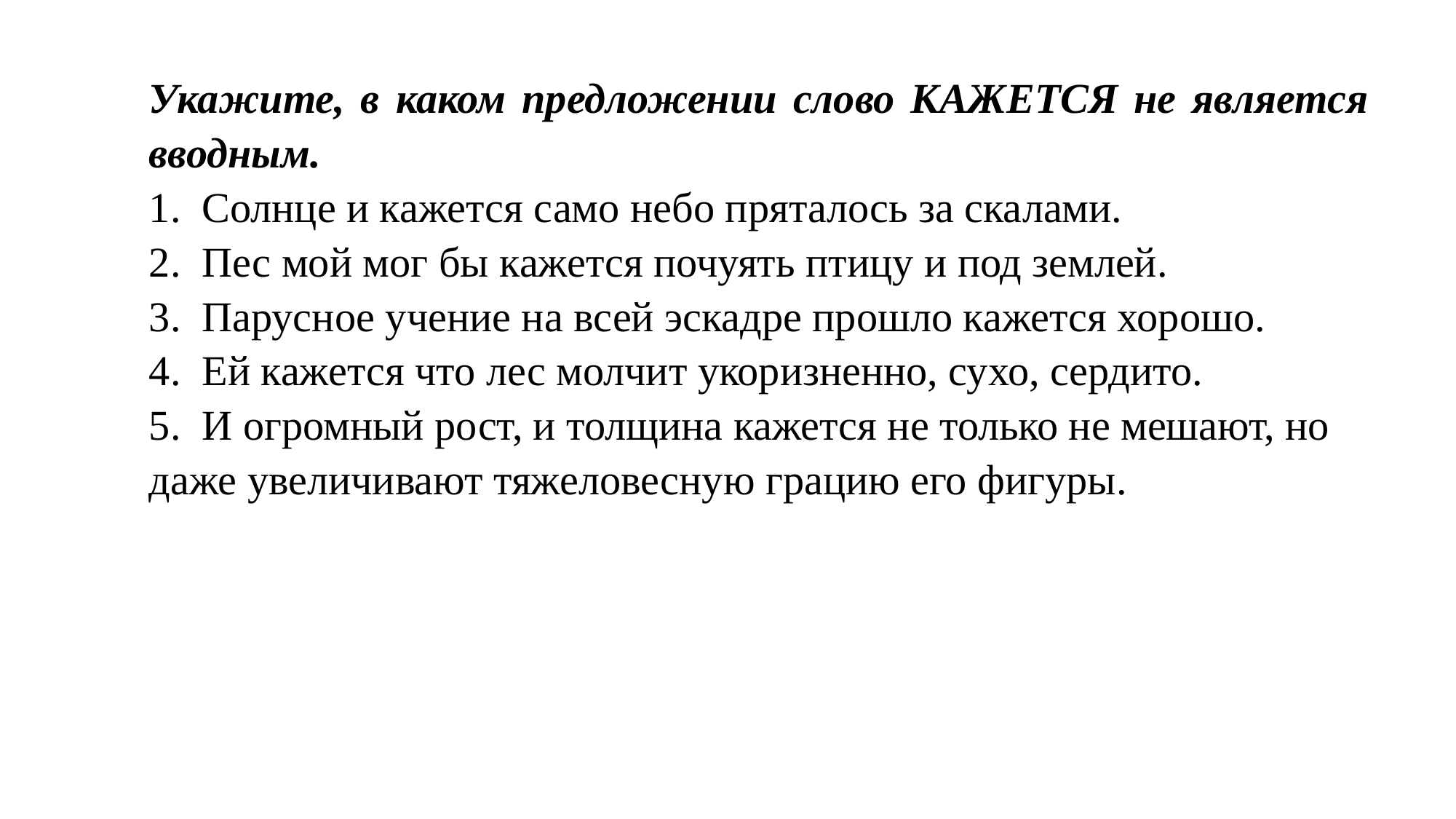

Укажите, в каком предложении слово КАЖЕТСЯ не является вводным.
1.  Солнце и кажется само небо пряталось за скалами.
2.  Пес мой мог бы кажется почуять птицу и под землей.
3.  Парусное учение на всей эскадре прошло кажется хорошо.
4.  Ей кажется что лес молчит укоризненно, сухо, сердито.
5.  И огромный рост, и толщина кажется не только не мешают, но даже увеличивают тяжеловесную грацию его фигуры.